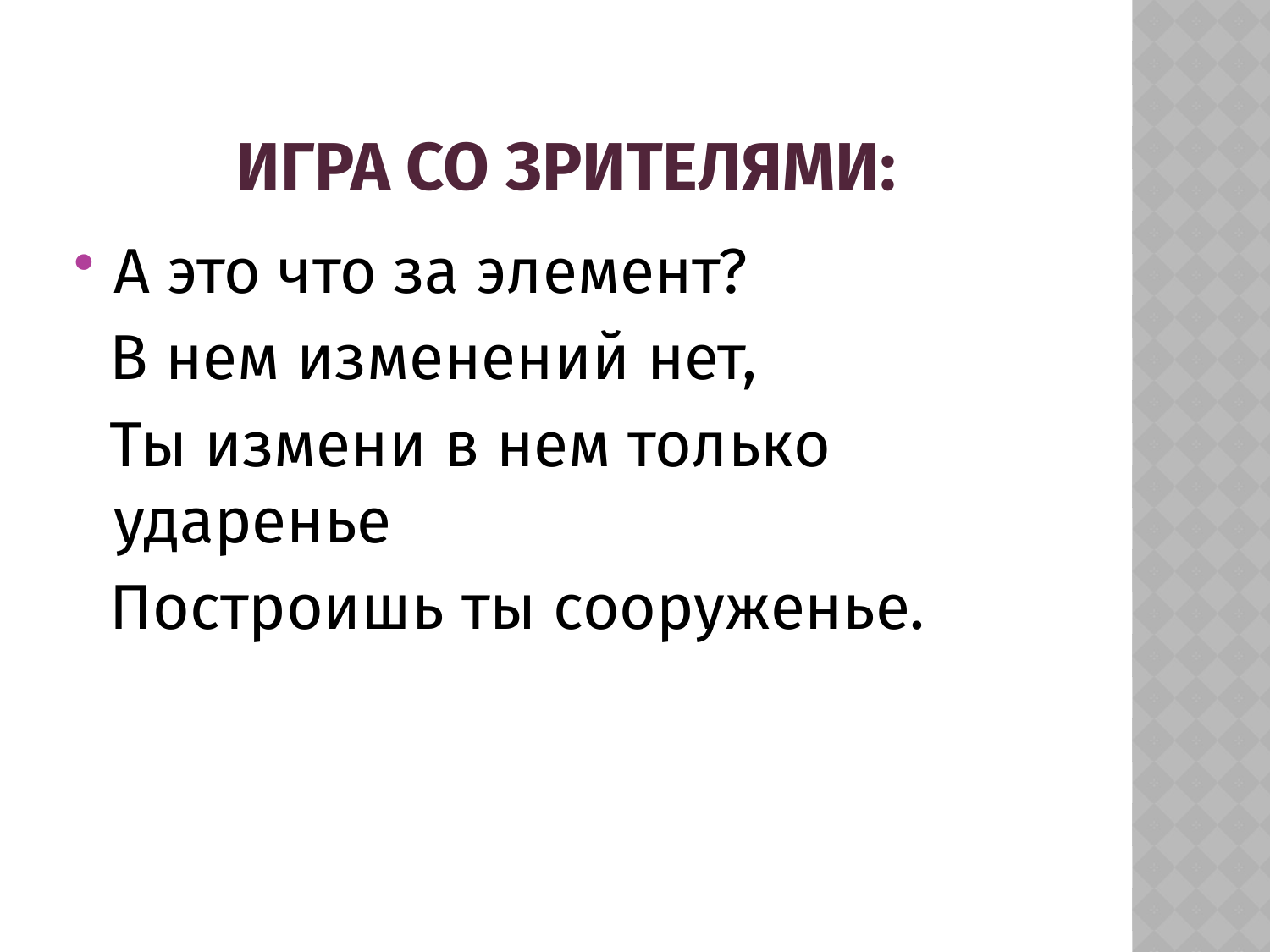

# Игра со зрителями:
А это что за элемент?
  В нем изменений нет,
  Ты измени в нем только ударенье
  Построишь ты сооруженье.